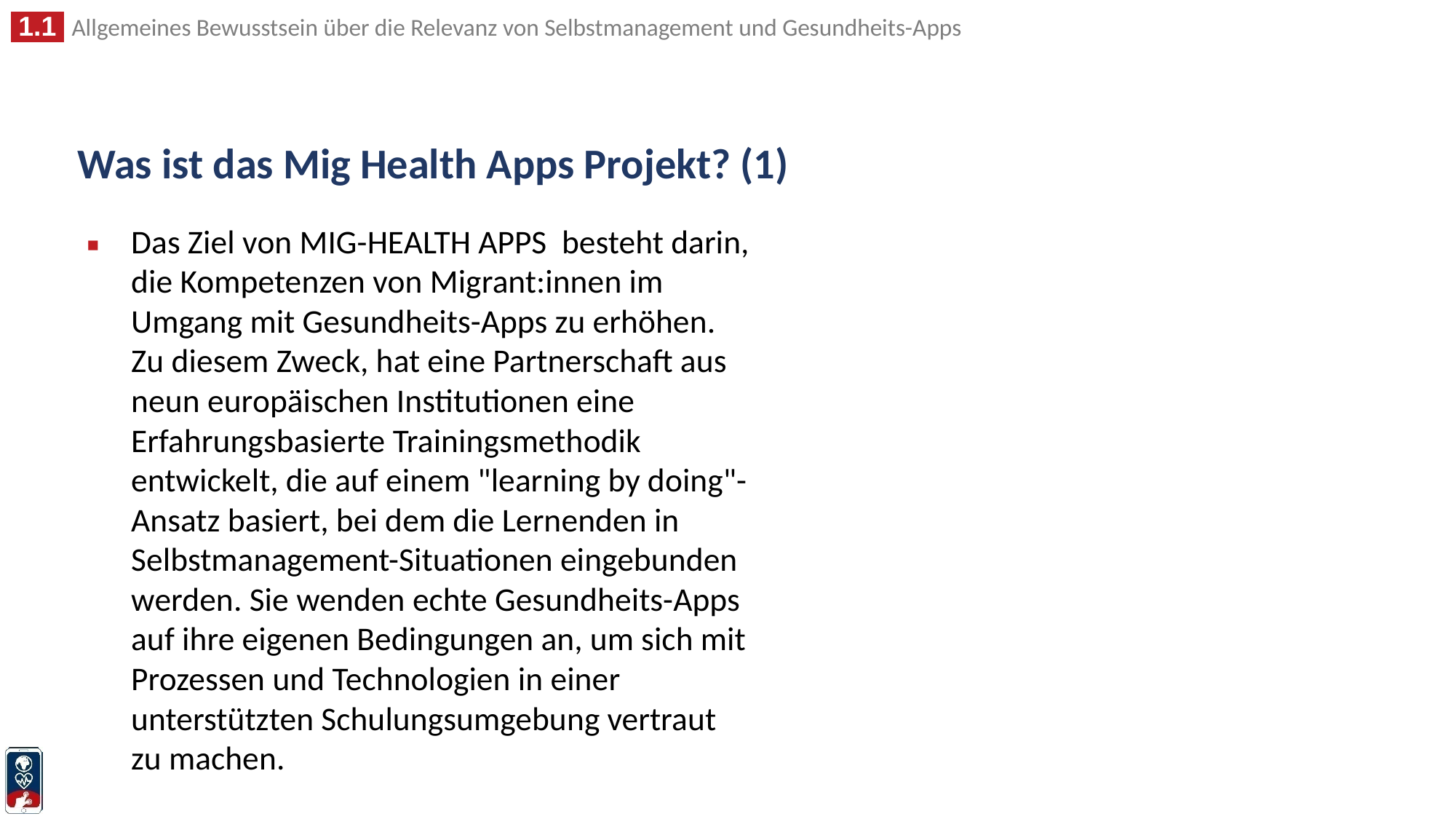

# Was ist das Mig Health Apps Projekt? (1)
Das Ziel von MIG-HEALTH APPS  besteht darin, die Kompetenzen von Migrant:innen im Umgang mit Gesundheits-Apps zu erhöhen. Zu diesem Zweck, hat eine Partnerschaft aus neun europäischen Institutionen eine Erfahrungsbasierte Trainingsmethodik entwickelt, die auf einem "learning by doing"-Ansatz basiert, bei dem die Lernenden in Selbstmanagement-Situationen eingebunden werden. Sie wenden echte Gesundheits-Apps auf ihre eigenen Bedingungen an, um sich mit Prozessen und Technologien in einer unterstützten Schulungsumgebung vertraut zu machen.